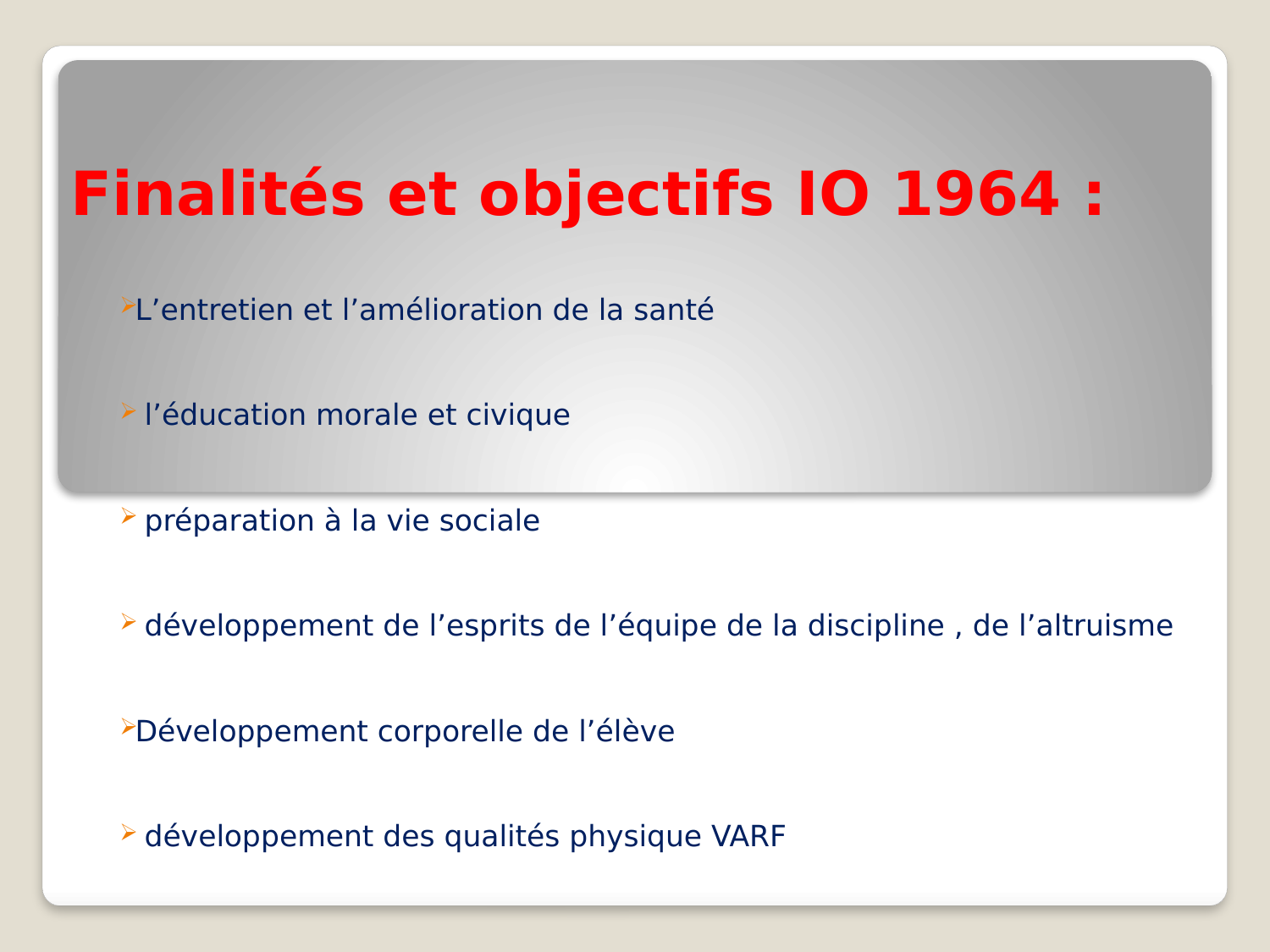

# Finalités et objectifs IO 1964 :

L’entretien et l’amélioration de la santé

 l’éducation morale et civique

 préparation à la vie sociale

 développement de l’esprits de l’équipe de la discipline , de l’altruisme

Développement corporelle de l’élève

 développement des qualités physique VARF